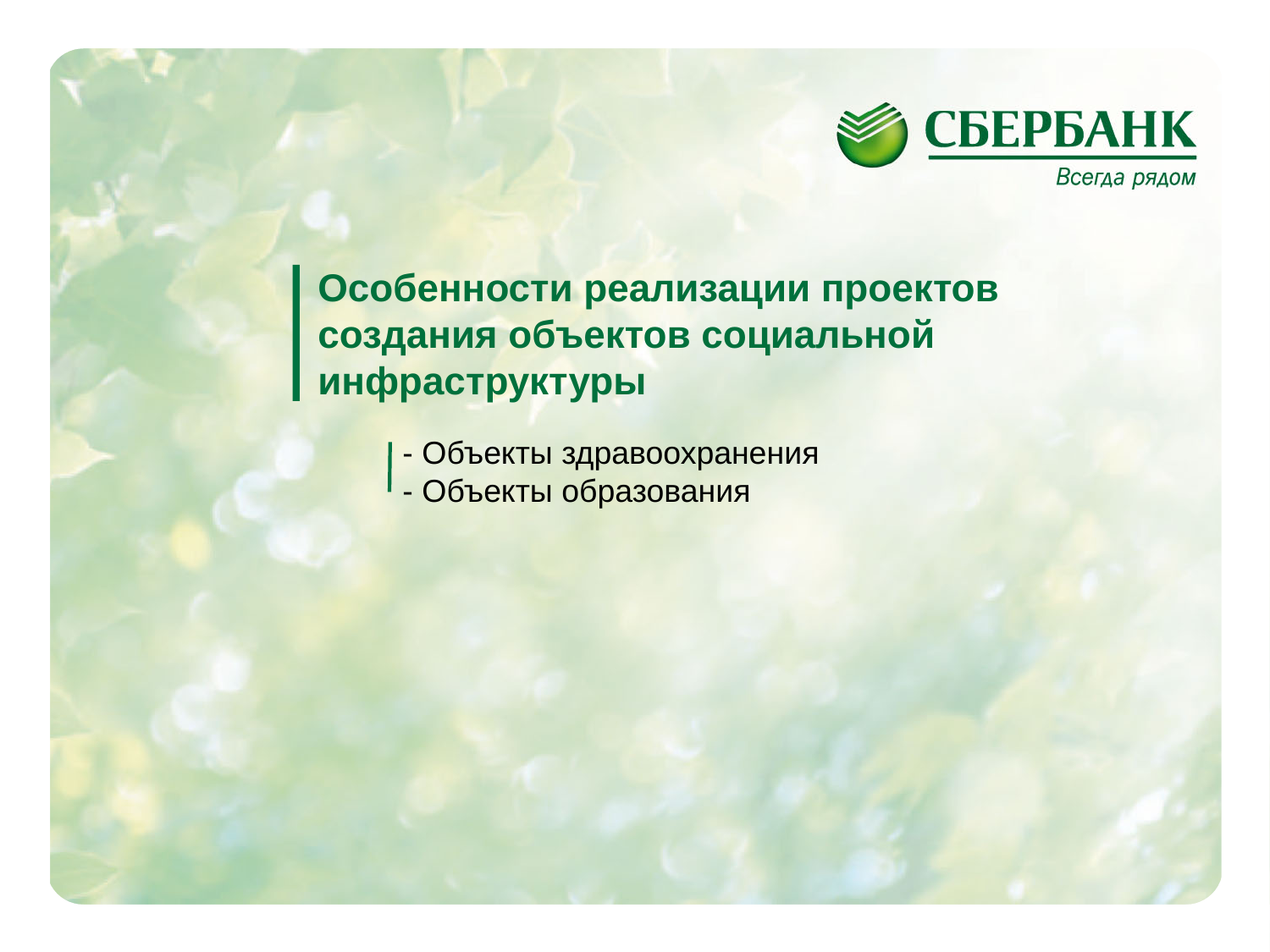

# Особенности реализации проектов создания объектов социальной инфраструктуры
- Объекты здравоохранения
- Объекты образования